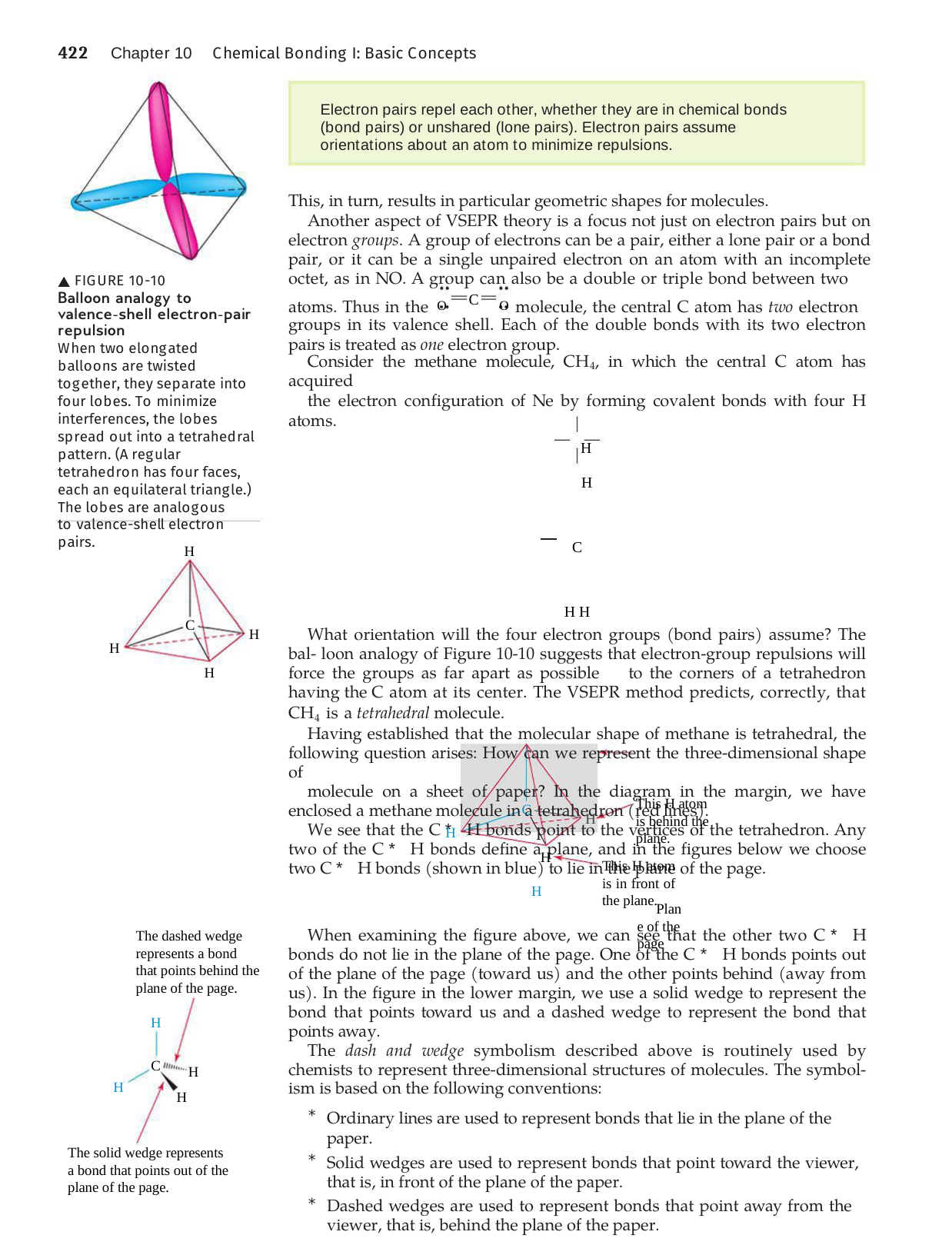

422	Chapter 10	Chemical Bonding I: Basic Concepts

Electron pairs repel each other, whether they are in chemical bonds (bond pairs) or unshared (lone pairs). Electron pairs assume orientations about an atom to minimize repulsions.
This, in turn, results in particular geometric shapes for molecules.
Another aspect of VSEPR theory is a focus not just on electron pairs but on electron groups. A group of electrons can be a pair, either a lone pair or a bond pair, or it can be a single unpaired electron on an atom with an incomplete octet, as in NO. A group can also be a double or triple bond between two
 FIGURE 10-10
Balloon analogy to valence-shell electron-pair repulsion
When two elongated balloons are twisted together, they separate into four lobes. To minimize interferences, the lobes spread out into a tetrahedral pattern. (A regular tetrahedron has four faces, each an equilateral triangle.)
The lobes are analogous to valence-shell electron pairs.

atoms. Thus in the  O	O  molecule, the central C atom has two electron
C
groups in its valence shell. Each of the double bonds with its two electron pairs is treated as one electron group.
Consider the methane molecule, CH4, in which the central C atom has acquired
the electron configuration of Ne by forming covalent bonds with four H atoms.
H
H	C	H H
What orientation will the four electron groups (bond pairs) assume? The bal- loon analogy of Figure 10-10 suggests that electron-group repulsions will force the groups as far apart as possible    to the corners of a tetrahedron having the C atom at its center. The VSEPR method predicts, correctly, that CH4  is a tetrahedral molecule.
Having established that the molecular shape of methane is tetrahedral, the following question arises: How can we represent the three-dimensional shape of
molecule on a sheet of paper? In the diagram in the margin, we have enclosed a methane molecule in a tetrahedron (red lines).
We see that the C * H bonds point to the vertices of the tetrahedron. Any two of the C * H bonds define a plane, and in the figures below we choose two C * H bonds (shown in blue) to lie in the plane of the page.
H
Plane of the page

H
C
H
H
H
This H atom is behind the plane.
This H atom is in front of the plane.
C
H
H
H
When examining the figure above, we can see that the other two C * H bonds do not lie in the plane of the page. One of the C * H bonds points out of the plane of the page (toward us) and the other points behind (away from us). In the figure in the lower margin, we use a solid wedge to represent the bond that points toward us and a dashed wedge to represent the bond that points away.
The  dash  and  wedge  symbolism  described  above  is  routinely  used  by chemists to represent three-dimensional structures of molecules. The symbol- ism is based on the following conventions:
Ordinary lines are used to represent bonds that lie in the plane of the paper.
Solid wedges are used to represent bonds that point toward the viewer, that is, in front of the plane of the paper.
Dashed wedges are used to represent bonds that point away from the viewer, that is, behind the plane of the paper.
The dashed wedge represents a bond that points behind the plane of the page.
H
C
H
H
H
The solid wedge represents a bond that points out of the plane of the page.